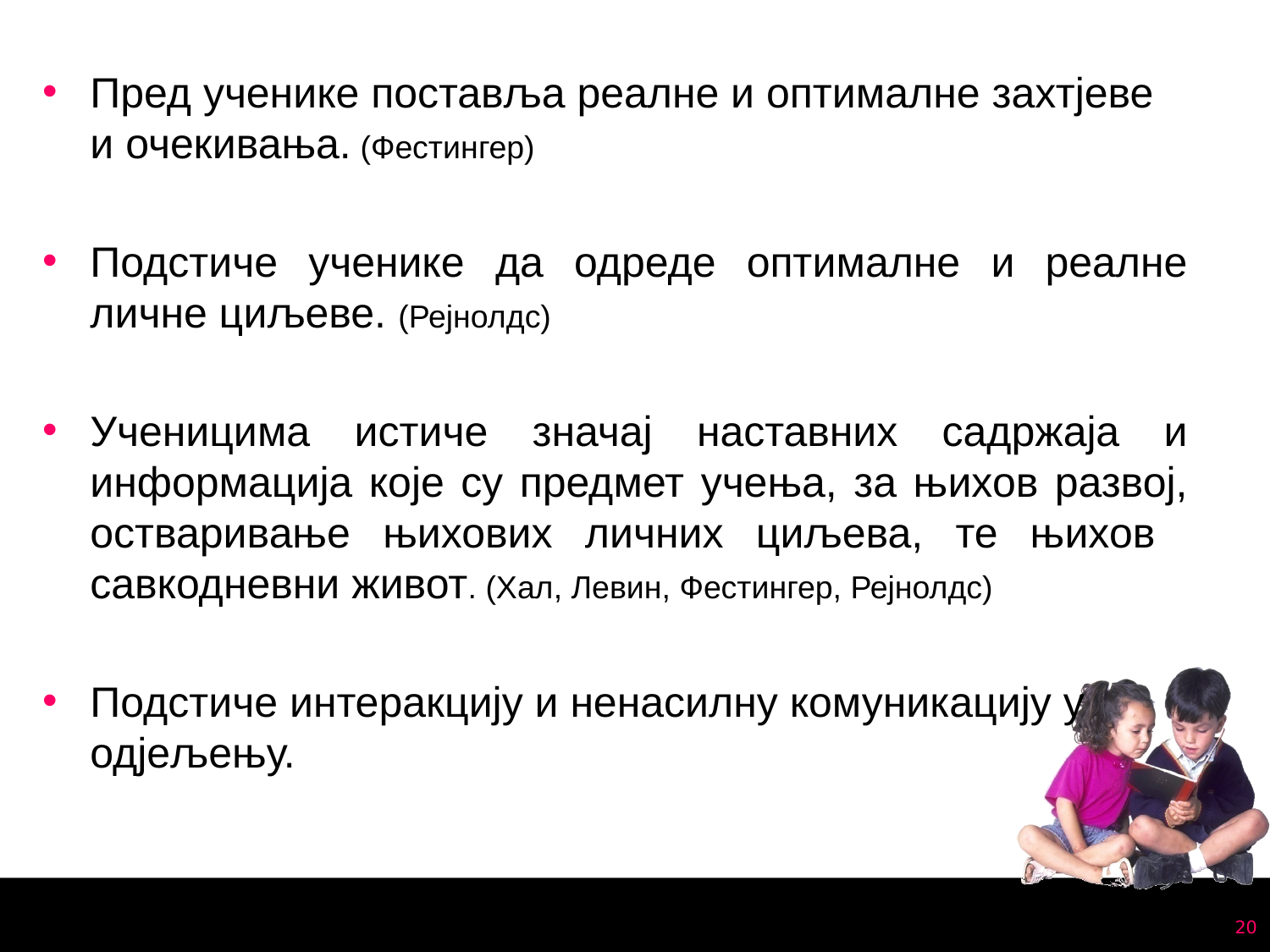

Пред ученике поставља реалне и оптималне захтјеве и очекивања. (Фестингер)

Подстиче ученике да одреде оптималне и реалне личне циљеве. (Рејнолдс)

Ученицима истиче значај наставних садржаја и информација које су предмет учења, за њихов развој, остваривање њихових личних циљева, те њихов  савкодневни живот. (Хал, Левин, Фестингер, Рејнолдс)

Подстиче интеракцију и ненасилну комуникацију у одјељењу.

20